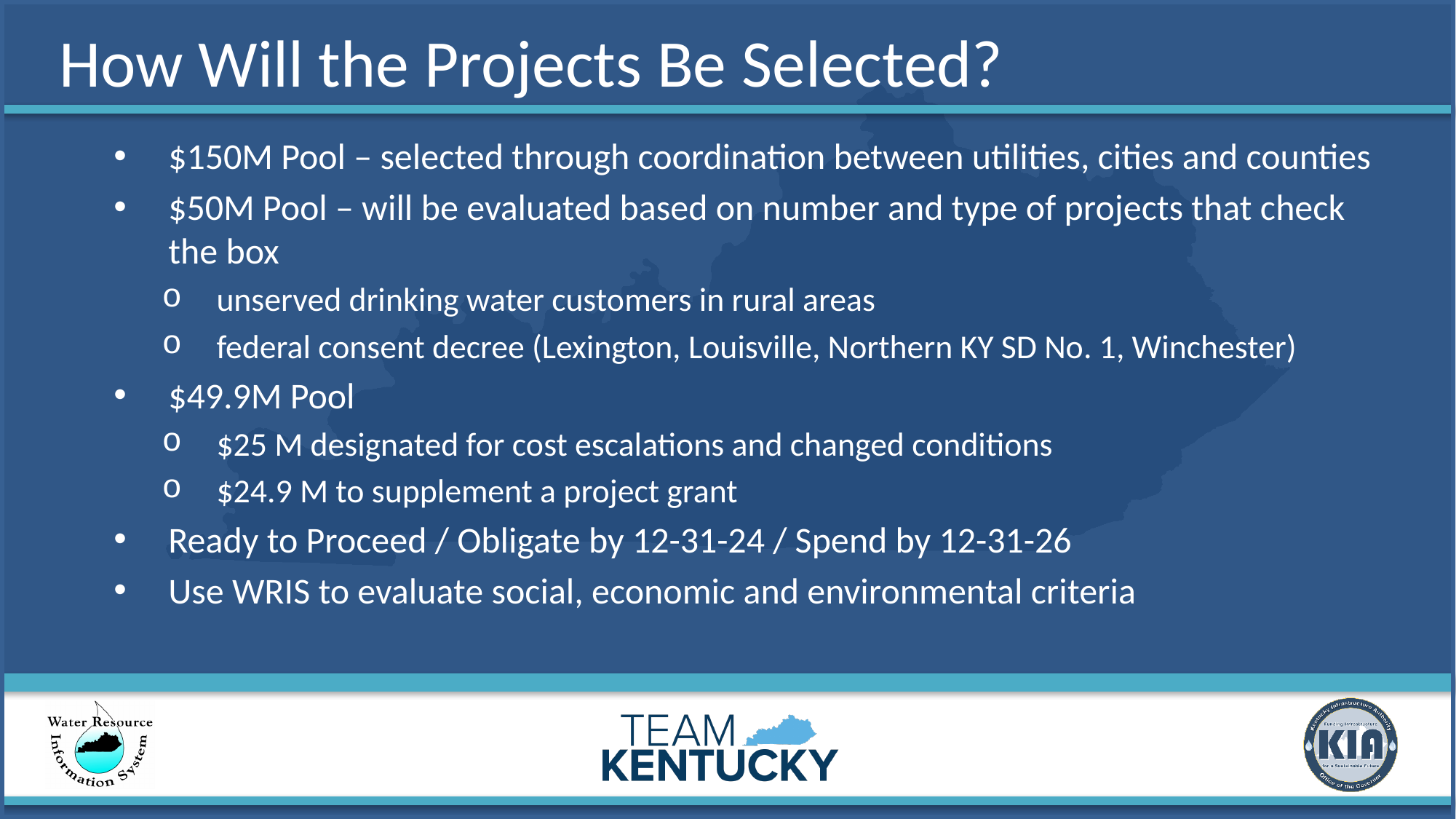

# How Will the Projects Be Selected?
$150M Pool – selected through coordination between utilities, cities and counties
$50M Pool – will be evaluated based on number and type of projects that check the box
unserved drinking water customers in rural areas
federal consent decree (Lexington, Louisville, Northern KY SD No. 1, Winchester)
$49.9M Pool
$25 M designated for cost escalations and changed conditions
$24.9 M to supplement a project grant
Ready to Proceed / Obligate by 12-31-24 / Spend by 12-31-26
Use WRIS to evaluate social, economic and environmental criteria